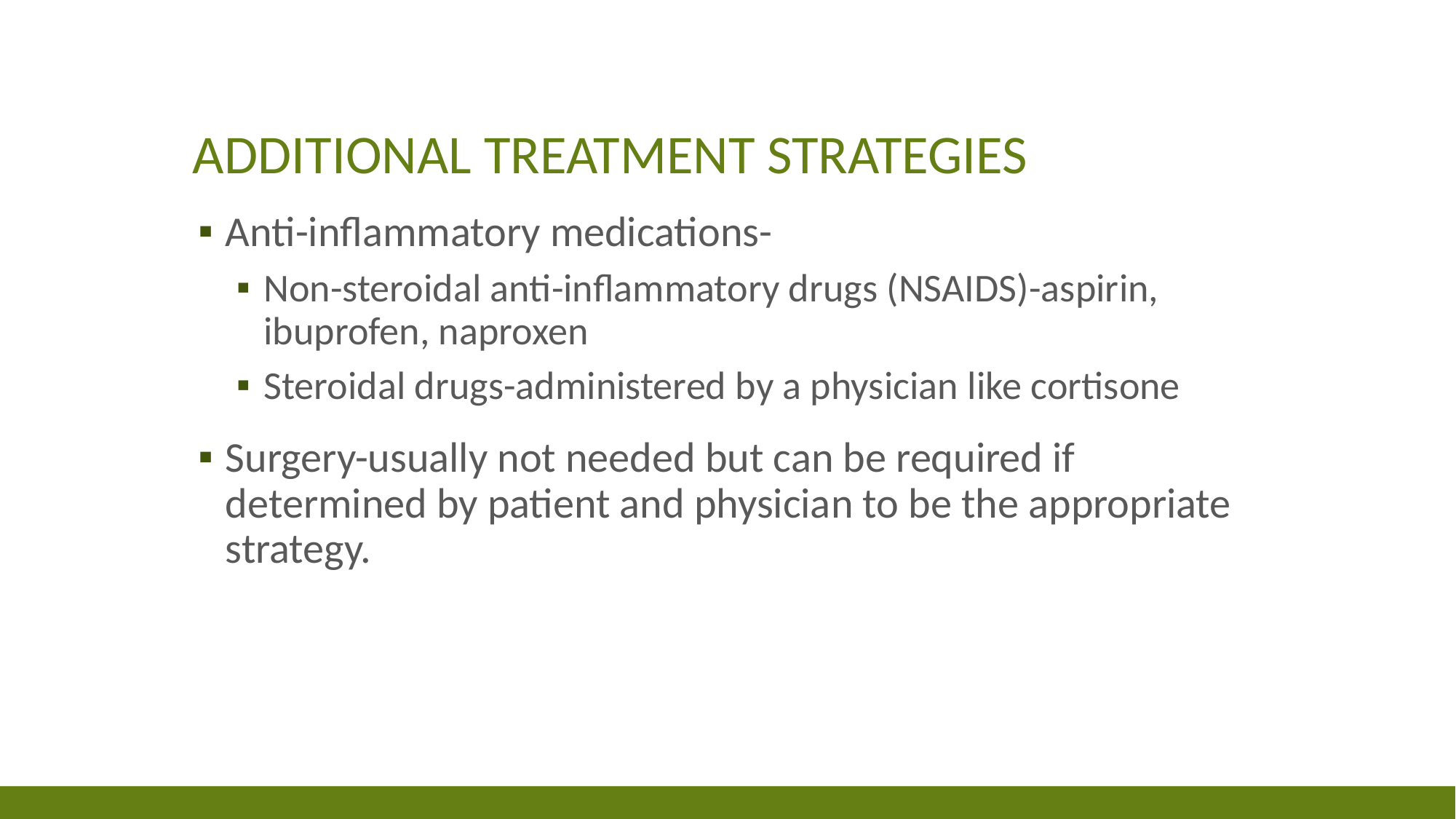

# Additional treatment strategies
Anti-inflammatory medications-
Non-steroidal anti-inflammatory drugs (NSAIDS)-aspirin, ibuprofen, naproxen
Steroidal drugs-administered by a physician like cortisone
Surgery-usually not needed but can be required if determined by patient and physician to be the appropriate strategy.